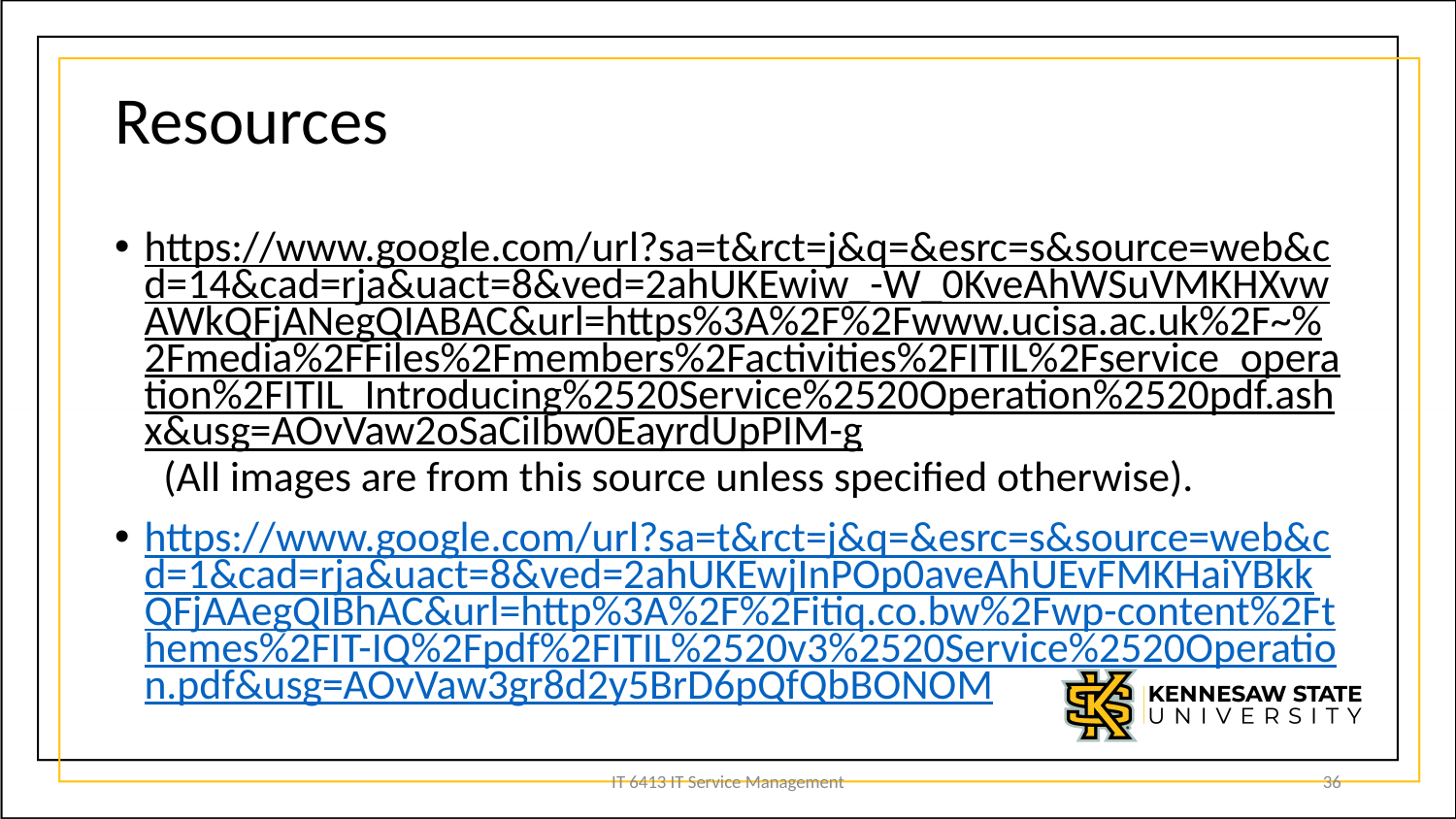

# Resources
https://www.google.com/url?sa=t&rct=j&q=&esrc=s&source=web&cd=14&cad=rja&uact=8&ved=2ahUKEwiw_-W_0KveAhWSuVMKHXvwAWkQFjANegQIABAC&url=https%3A%2F%2Fwww.ucisa.ac.uk%2F~%2Fmedia%2FFiles%2Fmembers%2Factivities%2FITIL%2Fservice_operation%2FITIL_Introducing%2520Service%2520Operation%2520pdf.ashx&usg=AOvVaw2oSaCiIbw0EayrdUpPIM-g  (All images are from this source unless specified otherwise).
https://www.google.com/url?sa=t&rct=j&q=&esrc=s&source=web&cd=1&cad=rja&uact=8&ved=2ahUKEwjInPOp0aveAhUEvFMKHaiYBkkQFjAAegQIBhAC&url=http%3A%2F%2Fitiq.co.bw%2Fwp-content%2Fthemes%2FIT-IQ%2Fpdf%2FITIL%2520v3%2520Service%2520Operation.pdf&usg=AOvVaw3gr8d2y5BrD6pQfQbBONOM
IT 6413 IT Service Management
36